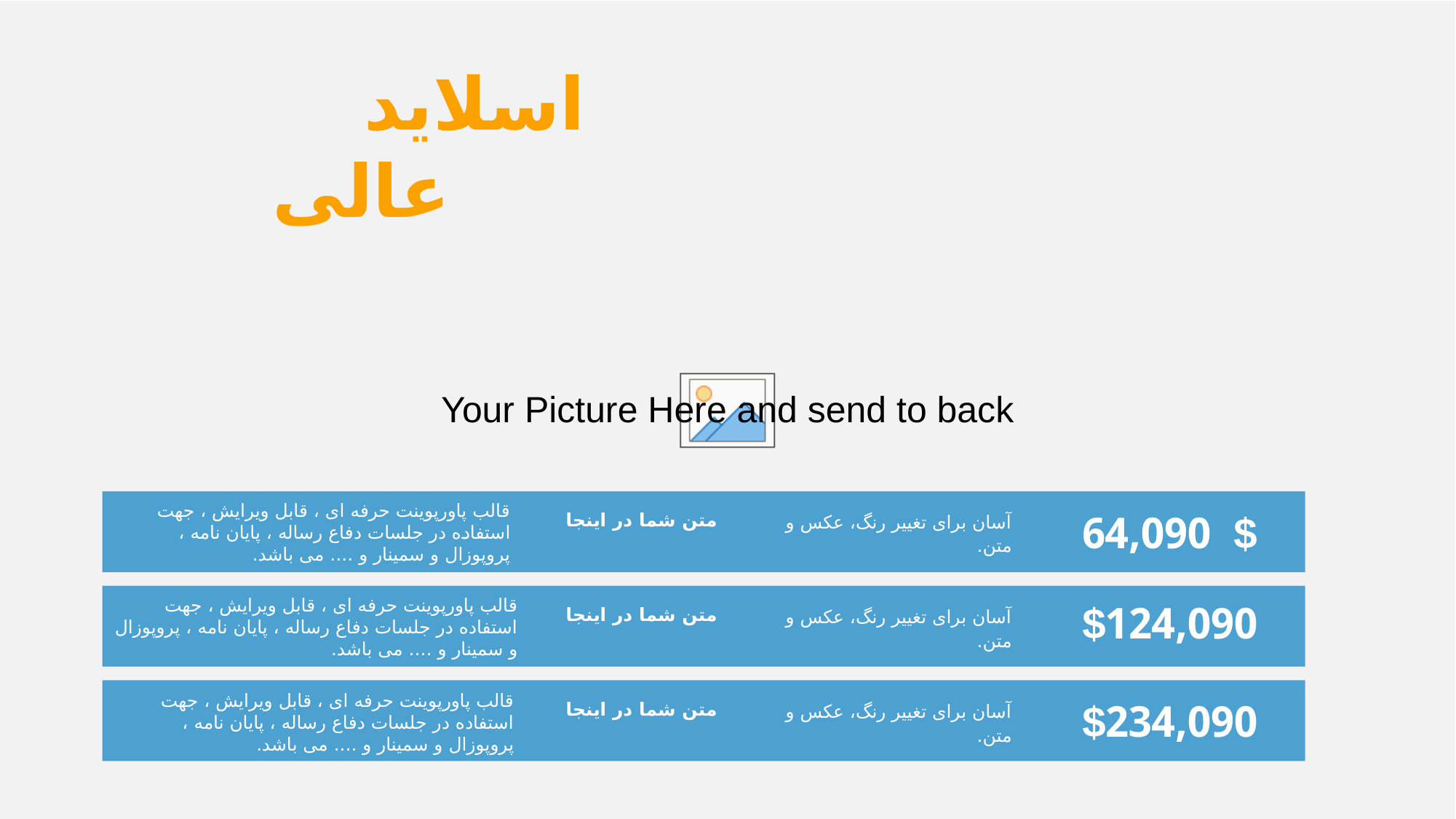

اسلاید
عالی

$  64,090
متن شما در اینجا
آسان برای تغییر رنگ، عکس و متن.
قالب پاورپوينت حرفه ای ، قابل ویرایش ، جهت استفاده در جلسات دفاع رساله ، پایان نامه ، پروپوزال و سمینار و .... می باشد.

$124,090
متن شما در اینجا
آسان برای تغییر رنگ، عکس و متن.
قالب پاورپوينت حرفه ای ، قابل ویرایش ، جهت استفاده در جلسات دفاع رساله ، پایان نامه ، پروپوزال و سمینار و .... می باشد.

$234,090
متن شما در اینجا
آسان برای تغییر رنگ، عکس و متن.
قالب پاورپوينت حرفه ای ، قابل ویرایش ، جهت استفاده در جلسات دفاع رساله ، پایان نامه ، پروپوزال و سمینار و .... می باشد.